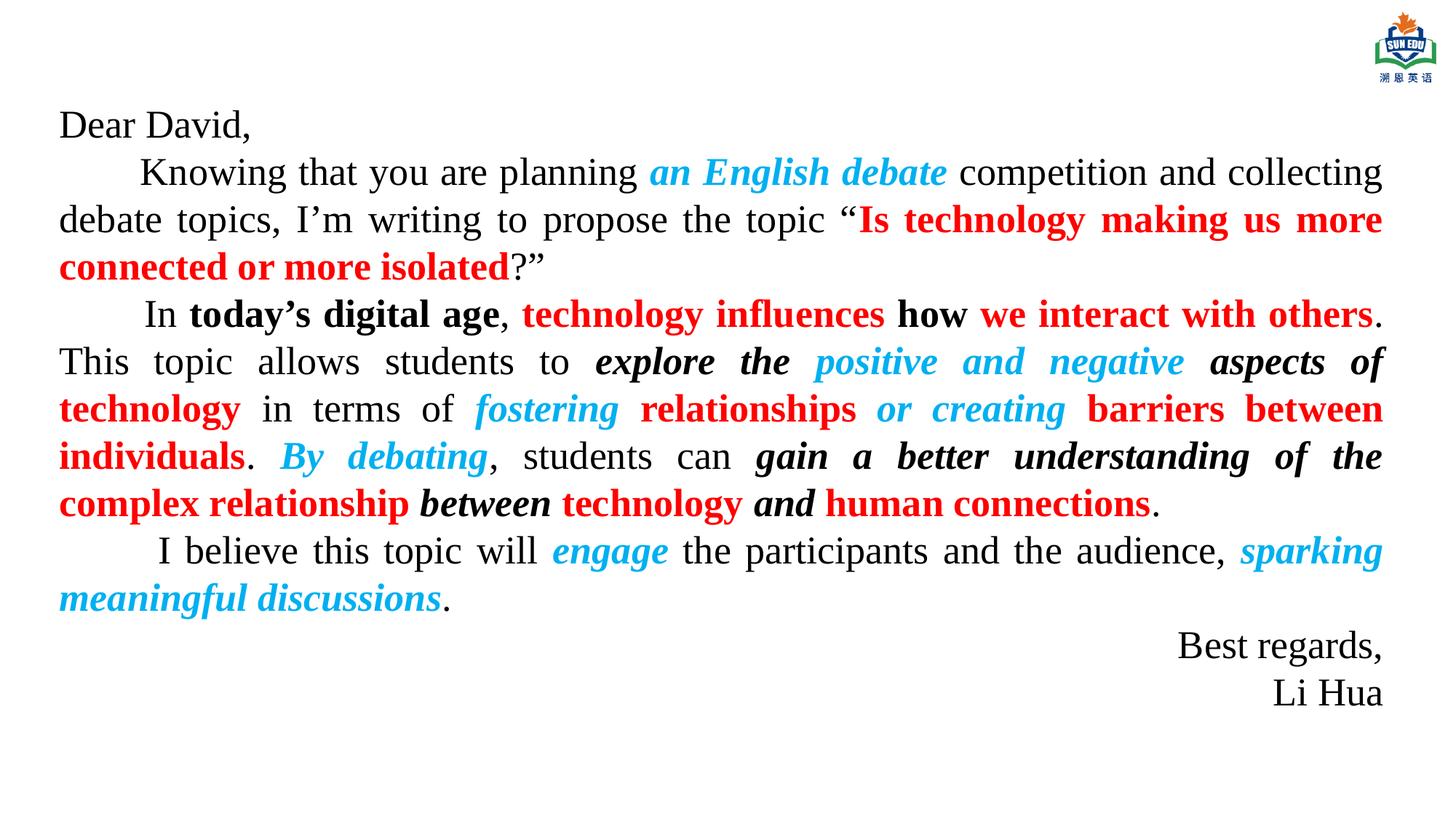

Dear David,
       Knowing that you are planning an English debate competition and collecting debate topics, I’m writing to propose the topic “Is technology making us more connected or more isolated?”
       In today’s digital age, technology influences how we interact with others. This topic allows students to explore the positive and negative aspects of technology in terms of fostering relationships or creating barriers between individuals. By debating, students can gain a better understanding of the complex relationship between technology and human connections.
       I believe this topic will engage the participants and the audience, sparking meaningful discussions.
Best regards,
Li Hua